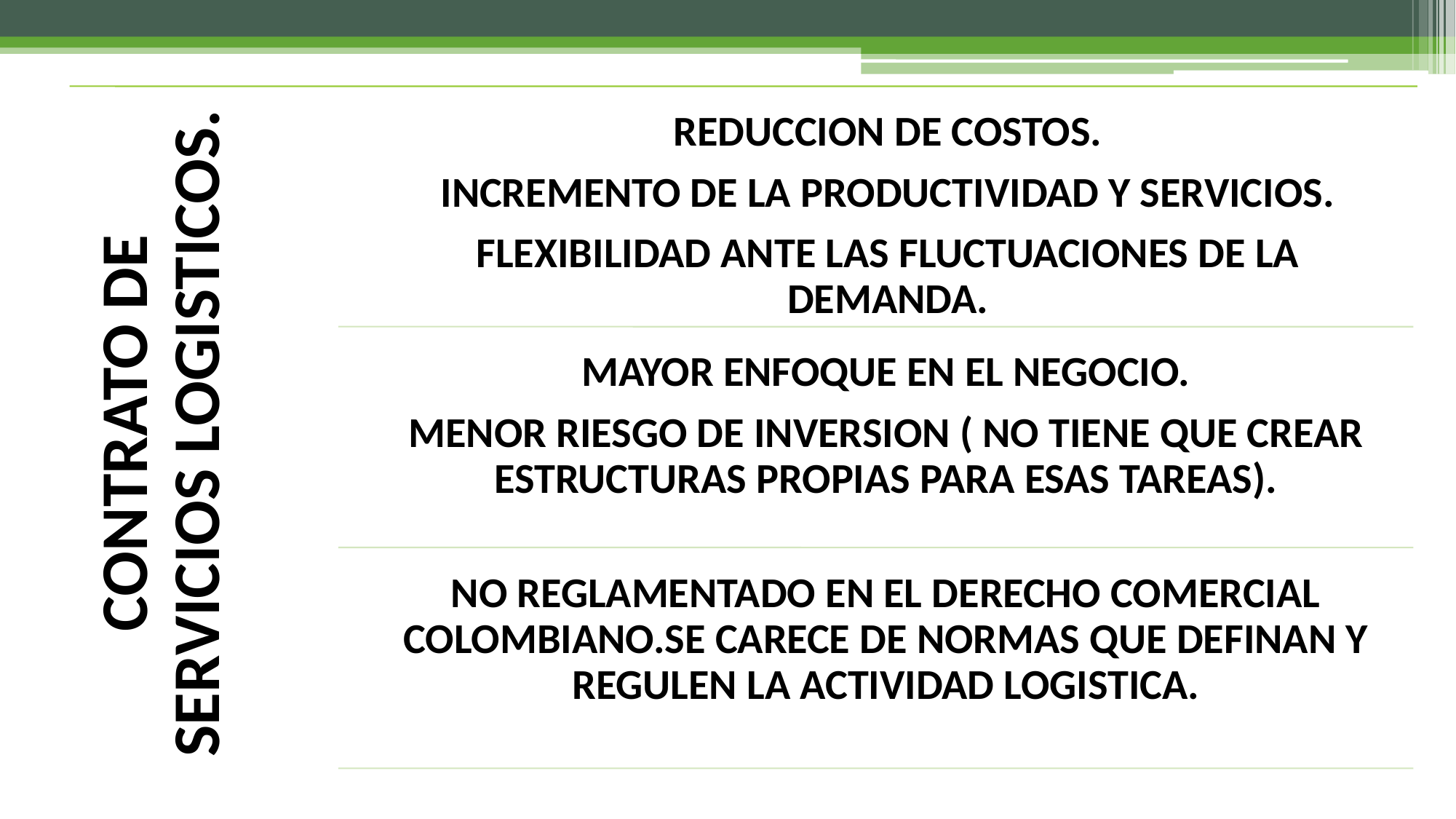

CONTRATO DE SERVICIOS LOGISTICOS.
REDUCCION DE COSTOS.
INCREMENTO DE LA PRODUCTIVIDAD Y SERVICIOS.
FLEXIBILIDAD ANTE LAS FLUCTUACIONES DE LA DEMANDA.
MAYOR ENFOQUE EN EL NEGOCIO.
MENOR RIESGO DE INVERSION ( NO TIENE QUE CREAR ESTRUCTURAS PROPIAS PARA ESAS TAREAS).
NO REGLAMENTADO EN EL DERECHO COMERCIAL COLOMBIANO.SE CARECE DE NORMAS QUE DEFINAN Y REGULEN LA ACTIVIDAD LOGISTICA.